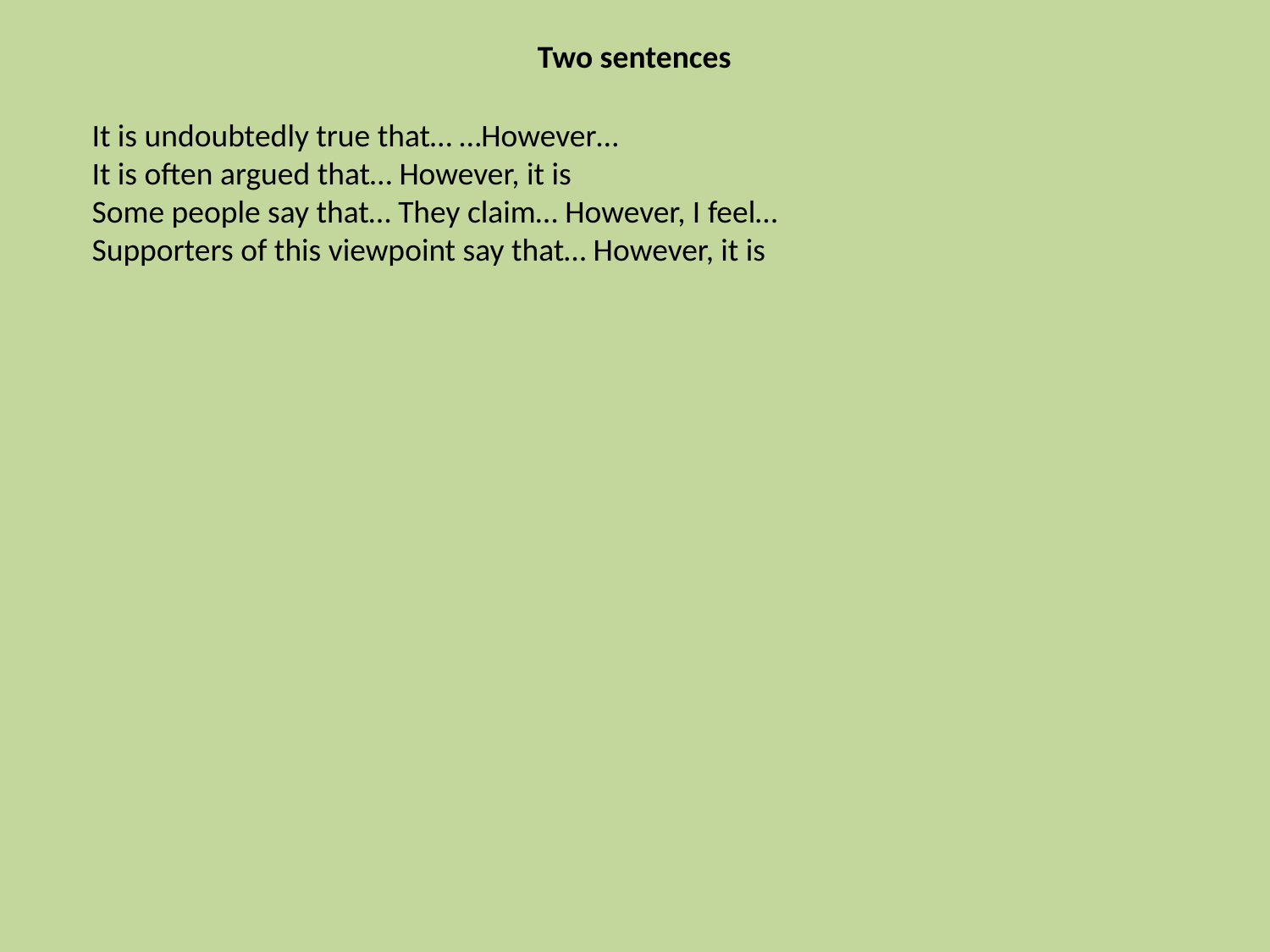

Two sentences
It is undoubtedly true that… …However…
It is often argued that… However, it is
Some people say that… They claim… However, I feel…
Supporters of this viewpoint say that… However, it is